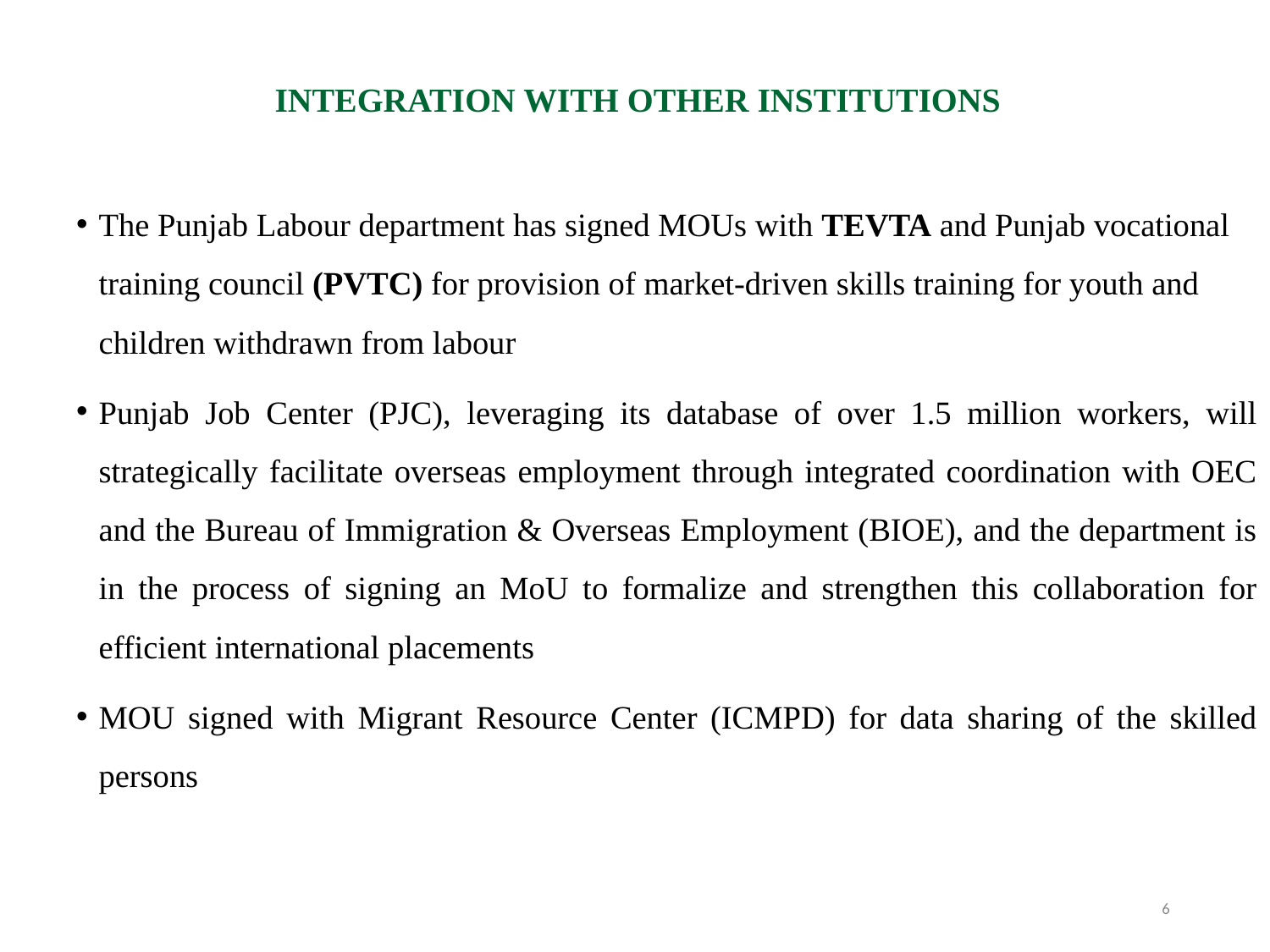

# INTEGRATION WITH OTHER INSTITUTIONS
The Punjab Labour department has signed MOUs with TEVTA and Punjab vocational training council (PVTC) for provision of market-driven skills training for youth and children withdrawn from labour
Punjab Job Center (PJC), leveraging its database of over 1.5 million workers, will strategically facilitate overseas employment through integrated coordination with OEC and the Bureau of Immigration & Overseas Employment (BIOE), and the department is in the process of signing an MoU to formalize and strengthen this collaboration for efficient international placements
MOU signed with Migrant Resource Center (ICMPD) for data sharing of the skilled persons
6